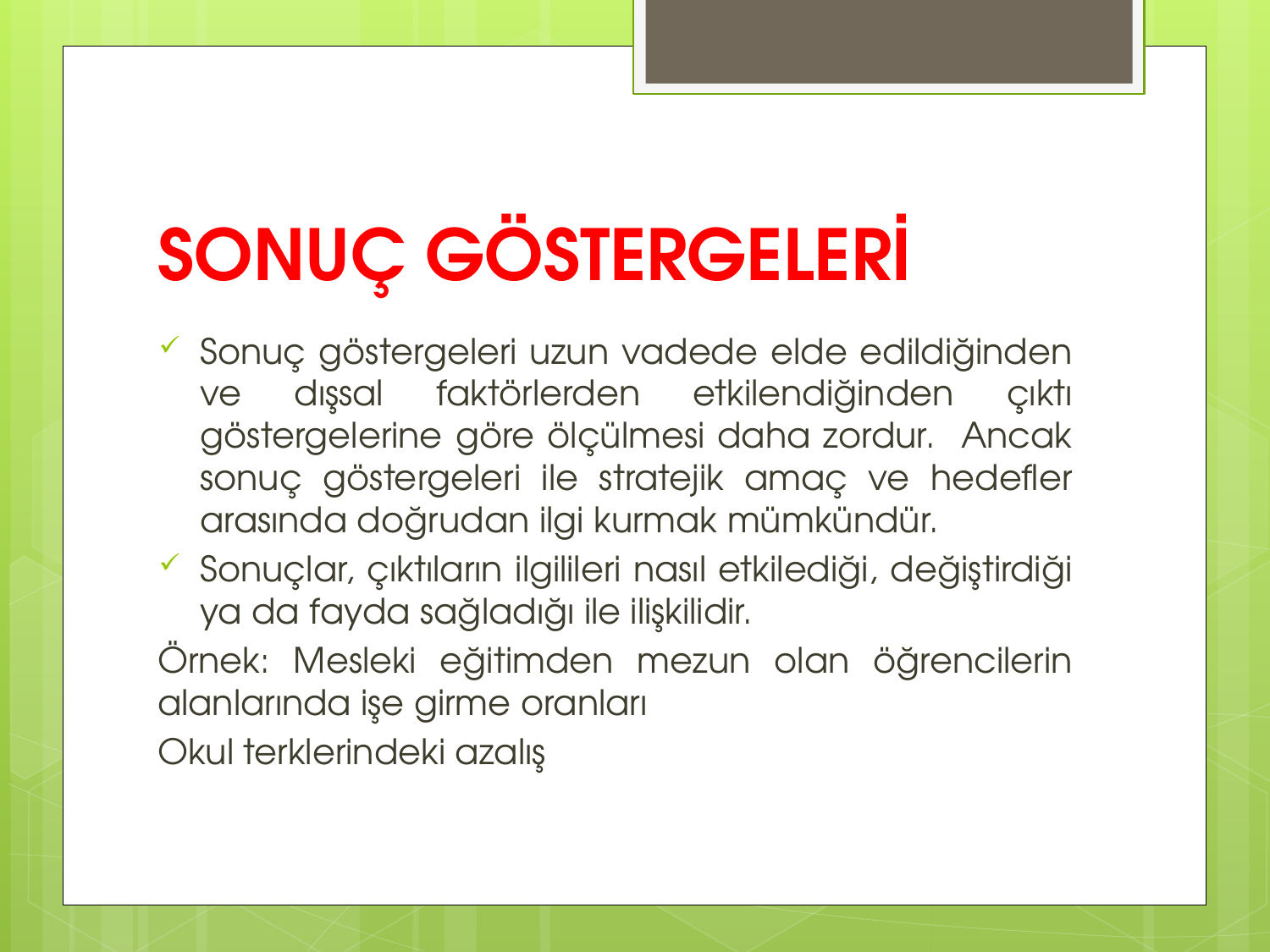

# SONUÇ GÖSTERGELERİ
Sonuç göstergeleri uzun vadede elde edildiğinden ve dışsal faktörlerden etkilendiğinden çıktı göstergelerine göre ölçülmesi daha zordur.  Ancak sonuç göstergeleri ile stratejik amaç ve hedefler arasında doğrudan ilgi kurmak mümkündür.
Sonuçlar, çıktıların ilgilileri nasıl etkilediği, değiştirdiği ya da fayda sağladığı ile ilişkilidir.
Örnek: Mesleki eğitimden mezun olan öğrencilerin alanlarında işe girme oranları
Okul terklerindeki azalış